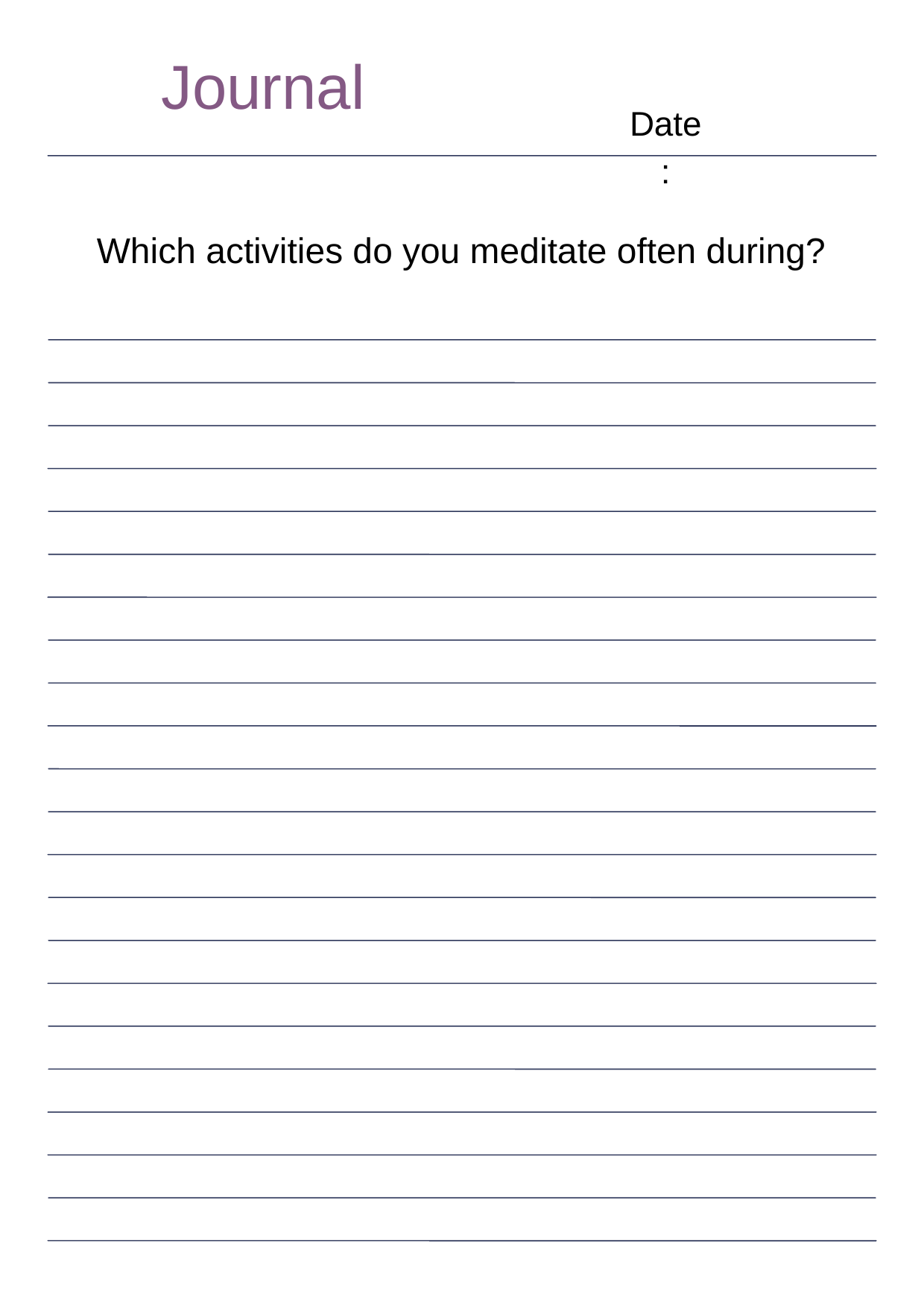

Journal
Date:

Which activities do you meditate often during?